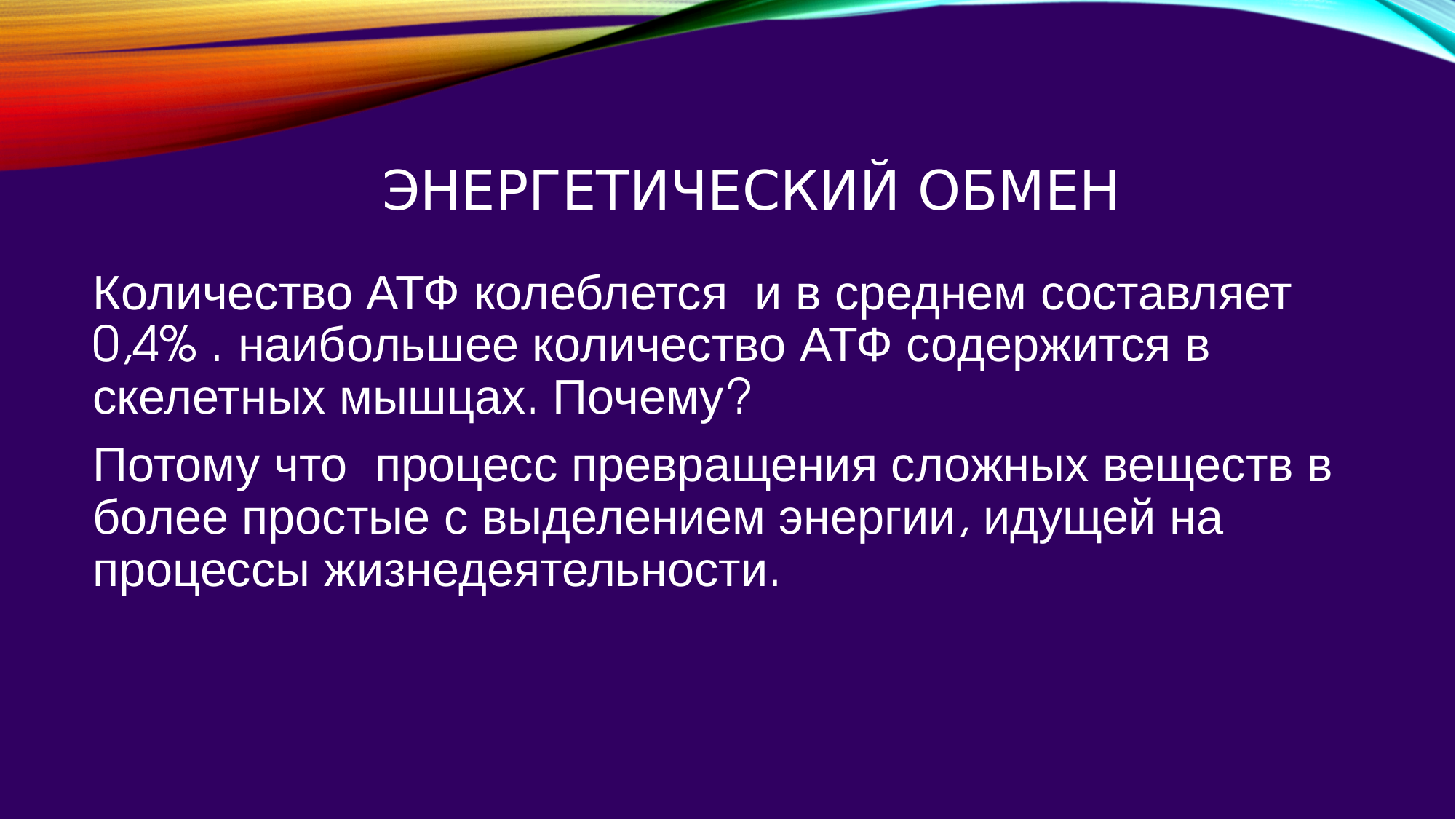

Энергетический обмен
Количество АТФ колеблется  и в среднем составляет 0,4% . наибольшее количество АТФ содержится в скелетных мышцах. Почему?
Потому что  процесс превращения сложных веществ в более простые с выделением энергии, идущей на процессы жизнедеятельности.